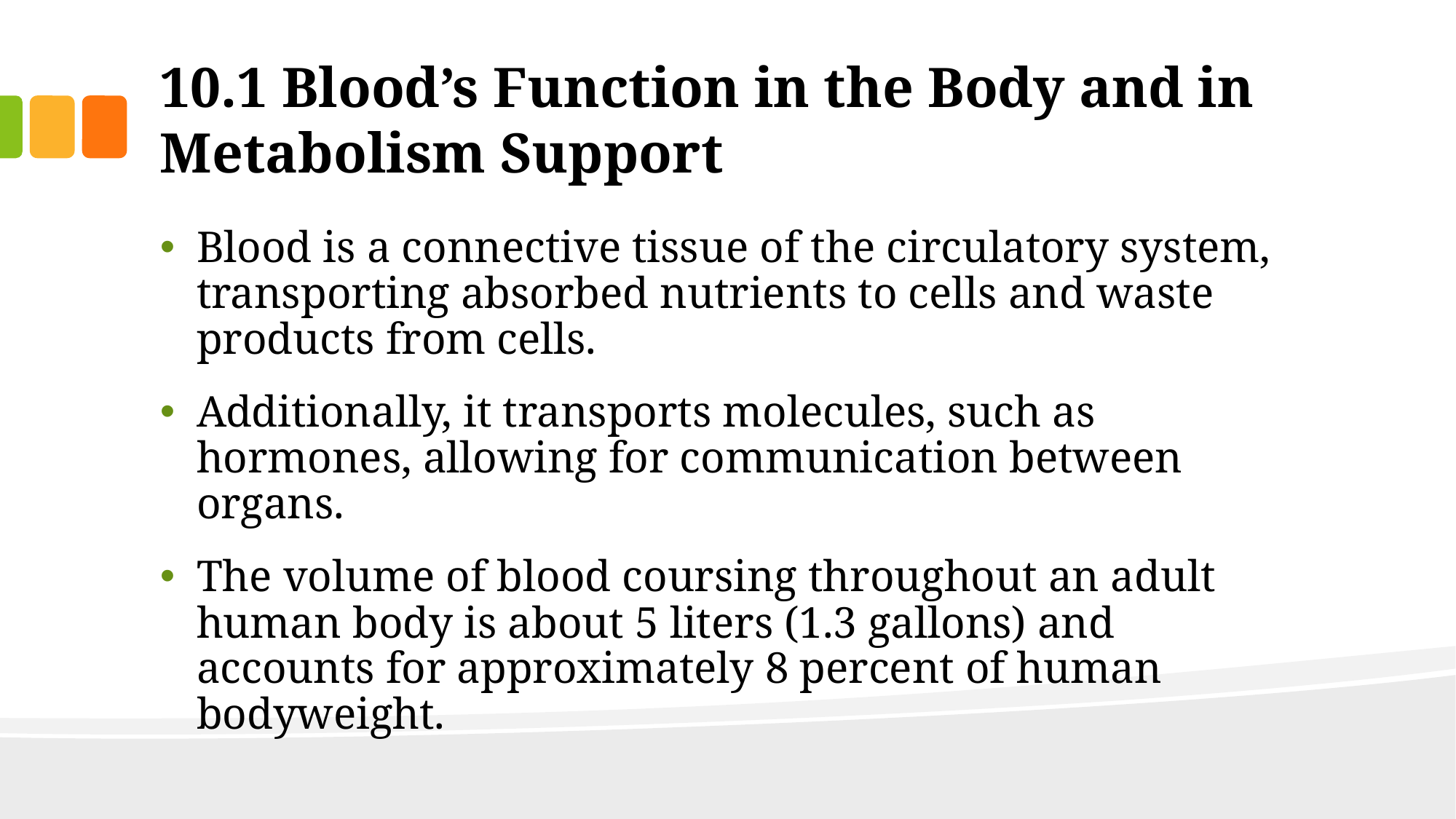

# 10.1 Blood’s Function in the Body and in Metabolism Support
Blood is a connective tissue of the circulatory system, transporting absorbed nutrients to cells and waste products from cells.
Additionally, it transports molecules, such as hormones, allowing for communication between organs.
The volume of blood coursing throughout an adult human body is about 5 liters (1.3 gallons) and accounts for approximately 8 percent of human bodyweight.